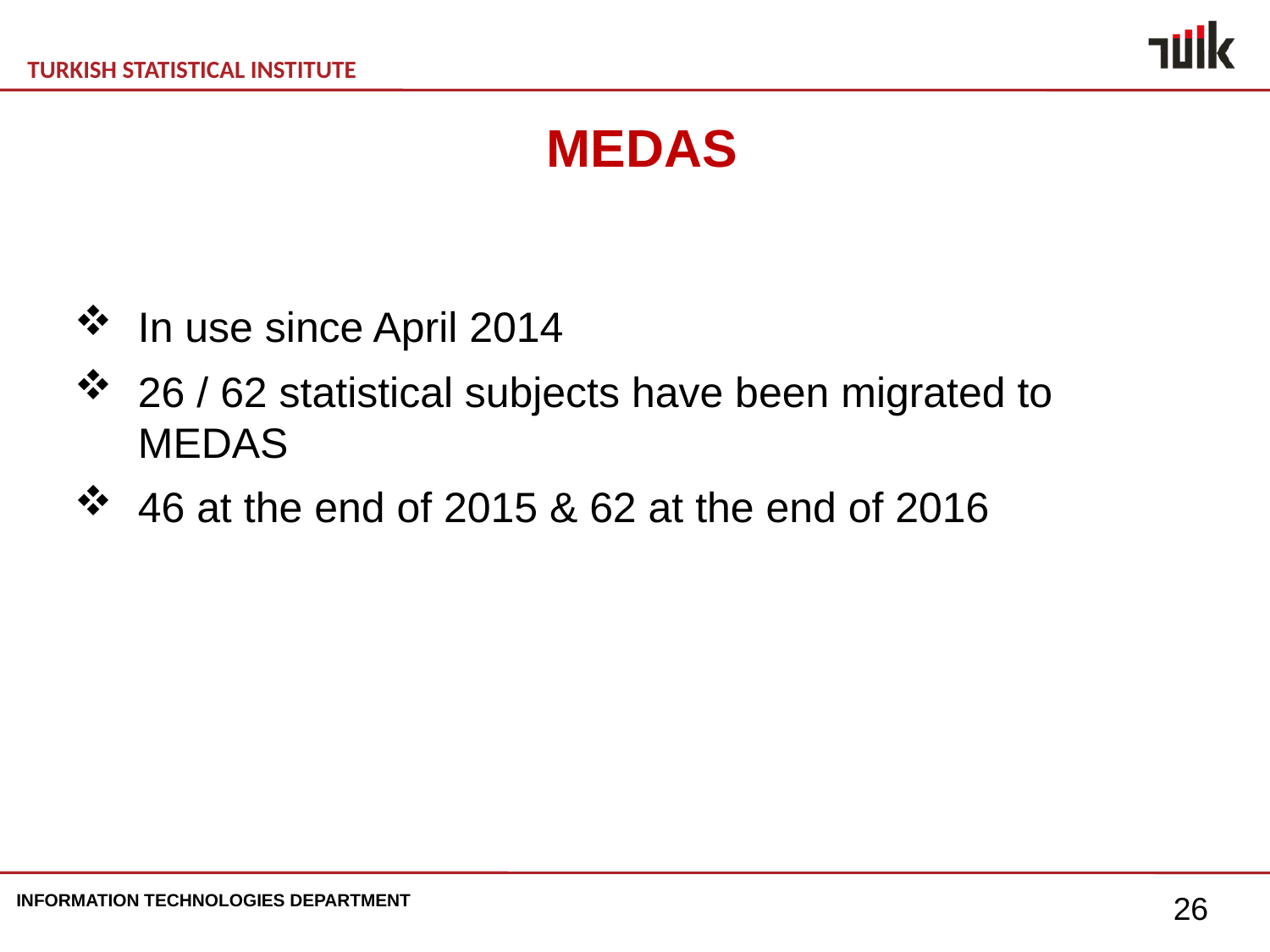

MEDAS

In use since April 2014
26 / 62 statistical subjects have been migrated to MEDAS
46 at the end of 2015 & 62 at the end of 2016